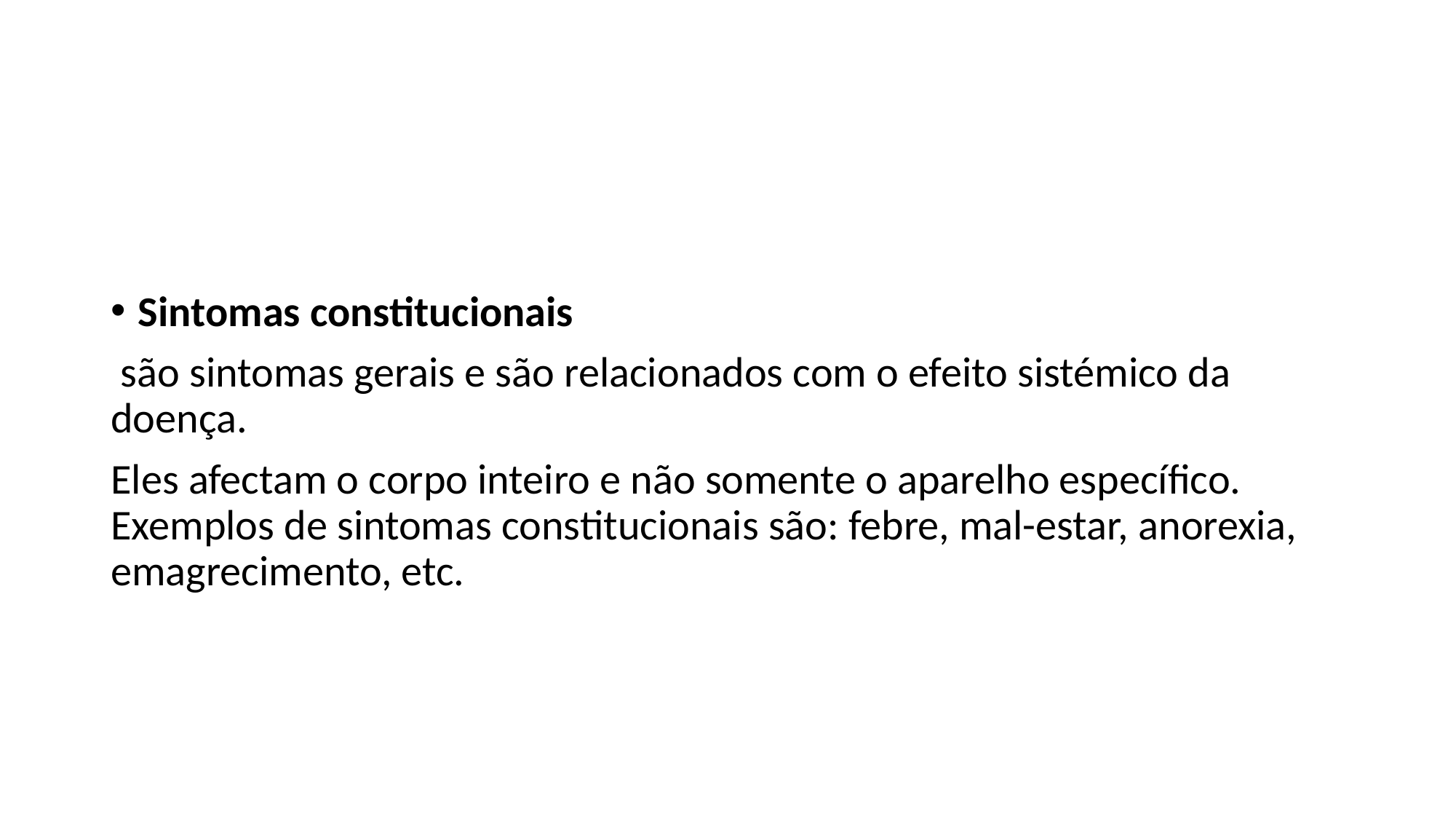

#

Sintomas constitucionais
 são sintomas gerais e são relacionados com o efeito sistémico da doença.
Eles afectam o corpo inteiro e não somente o aparelho específico. Exemplos de sintomas constitucionais são: febre, mal-estar, anorexia, emagrecimento, etc.